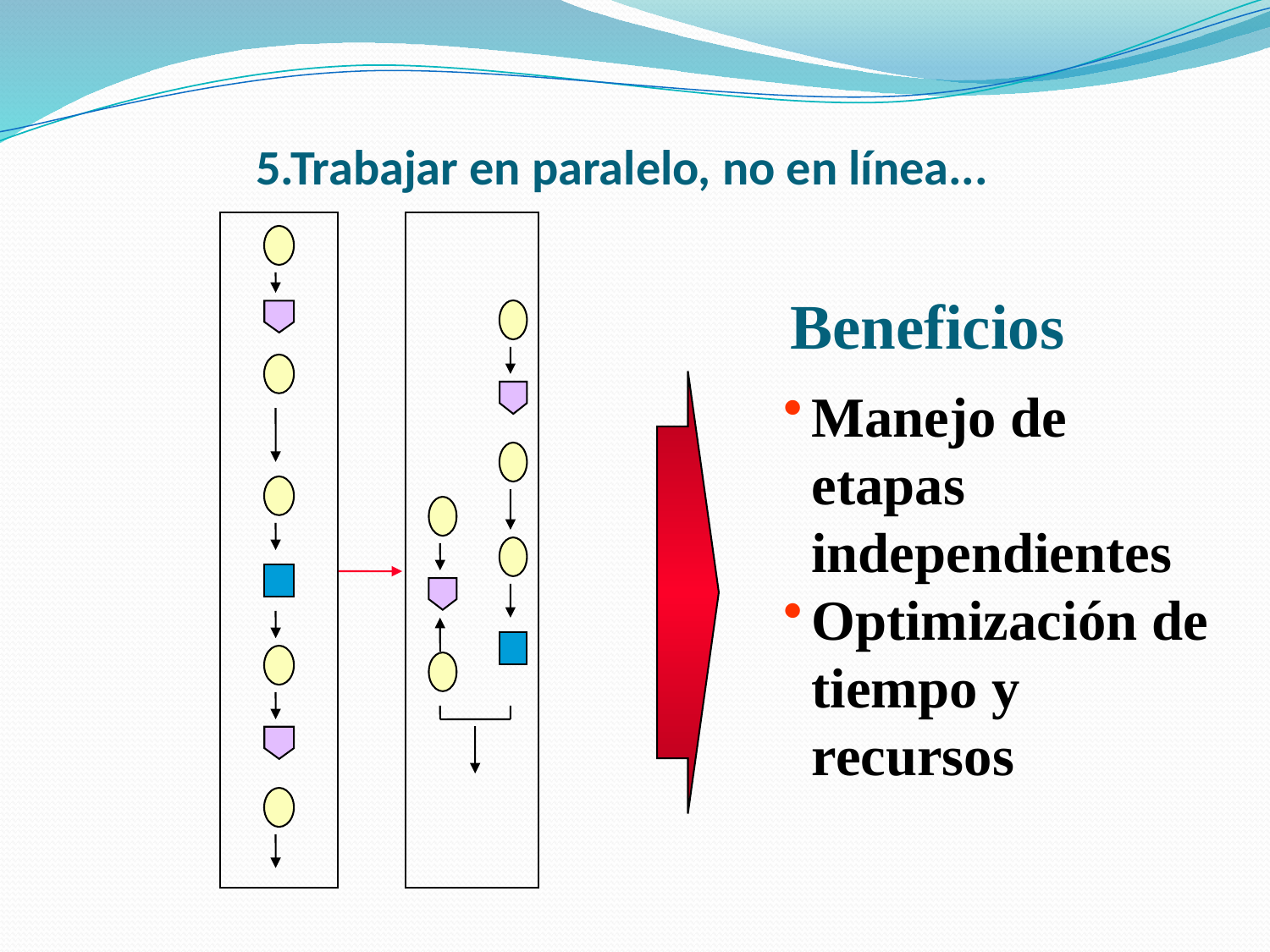

# 5.Trabajar en paralelo, no en línea...

Beneficios

Manejo de etapas independientes
Optimización de tiempo y recursos